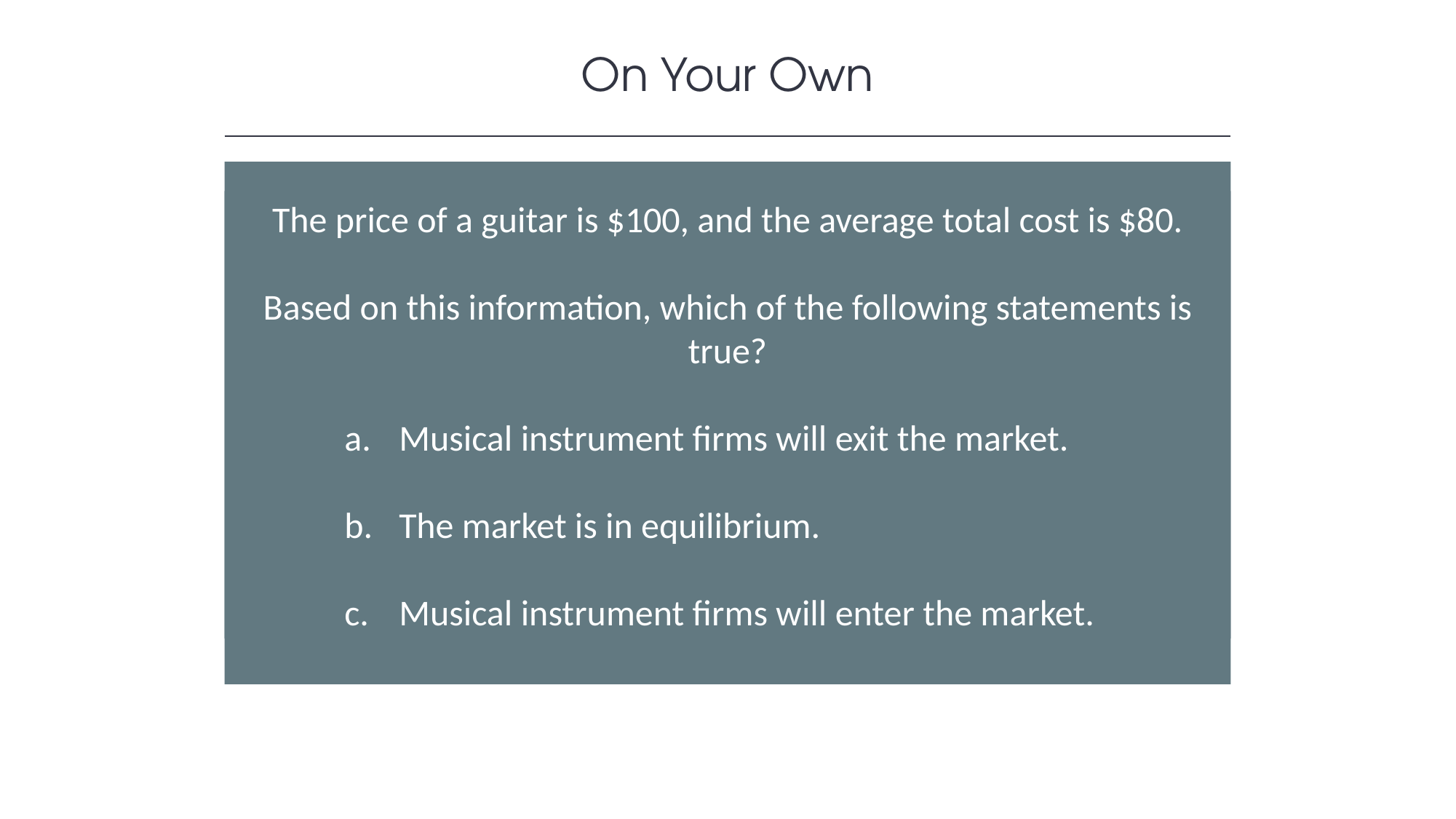

On Your Own

The price of a guitar is $100, and the average total cost is $80.

Based on this information, which of the following statements is true?

Musical instrument firms will exit the market.

The market is in equilibrium.

Musical instrument firms will enter the market.